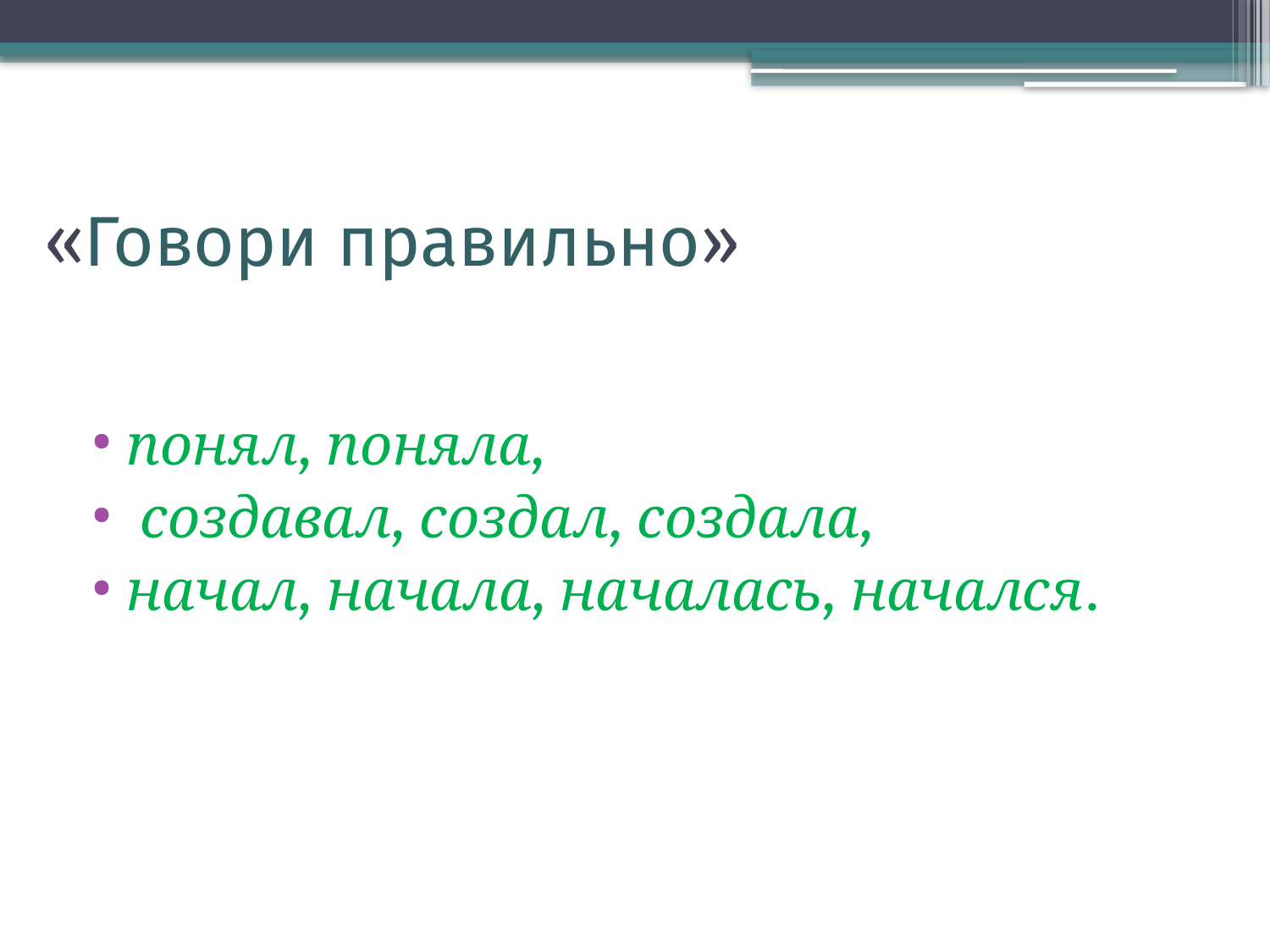

# «Говори правильно»
понял, поняла,
 создавал, создал, создала,
начал, начала, началась, начался.